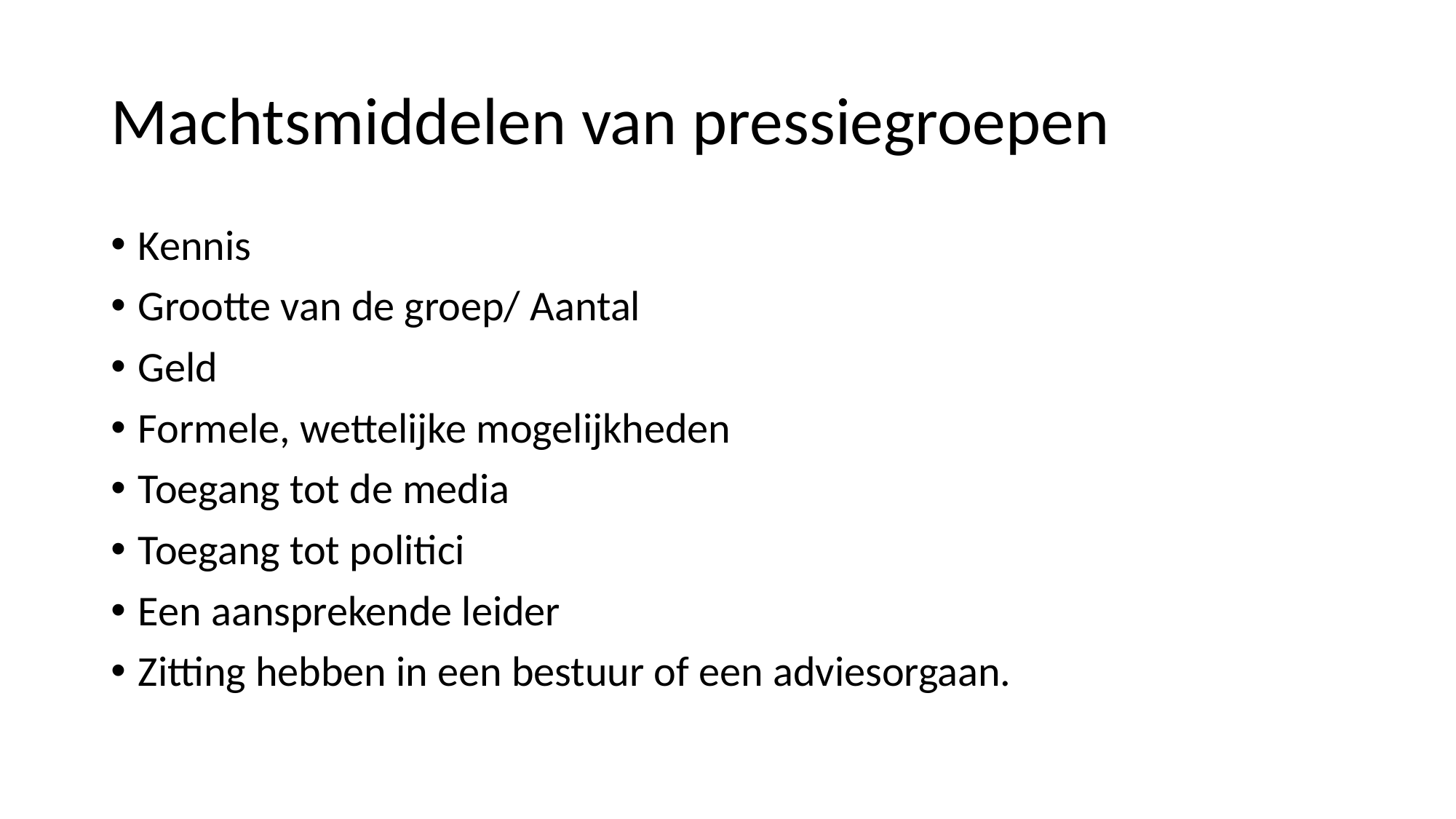

# Machtsmiddelen van pressiegroepen
Kennis
Grootte van de groep/ Aantal
Geld
Formele, wettelijke mogelijkheden
Toegang tot de media
Toegang tot politici
Een aansprekende leider
Zitting hebben in een bestuur of een adviesorgaan.